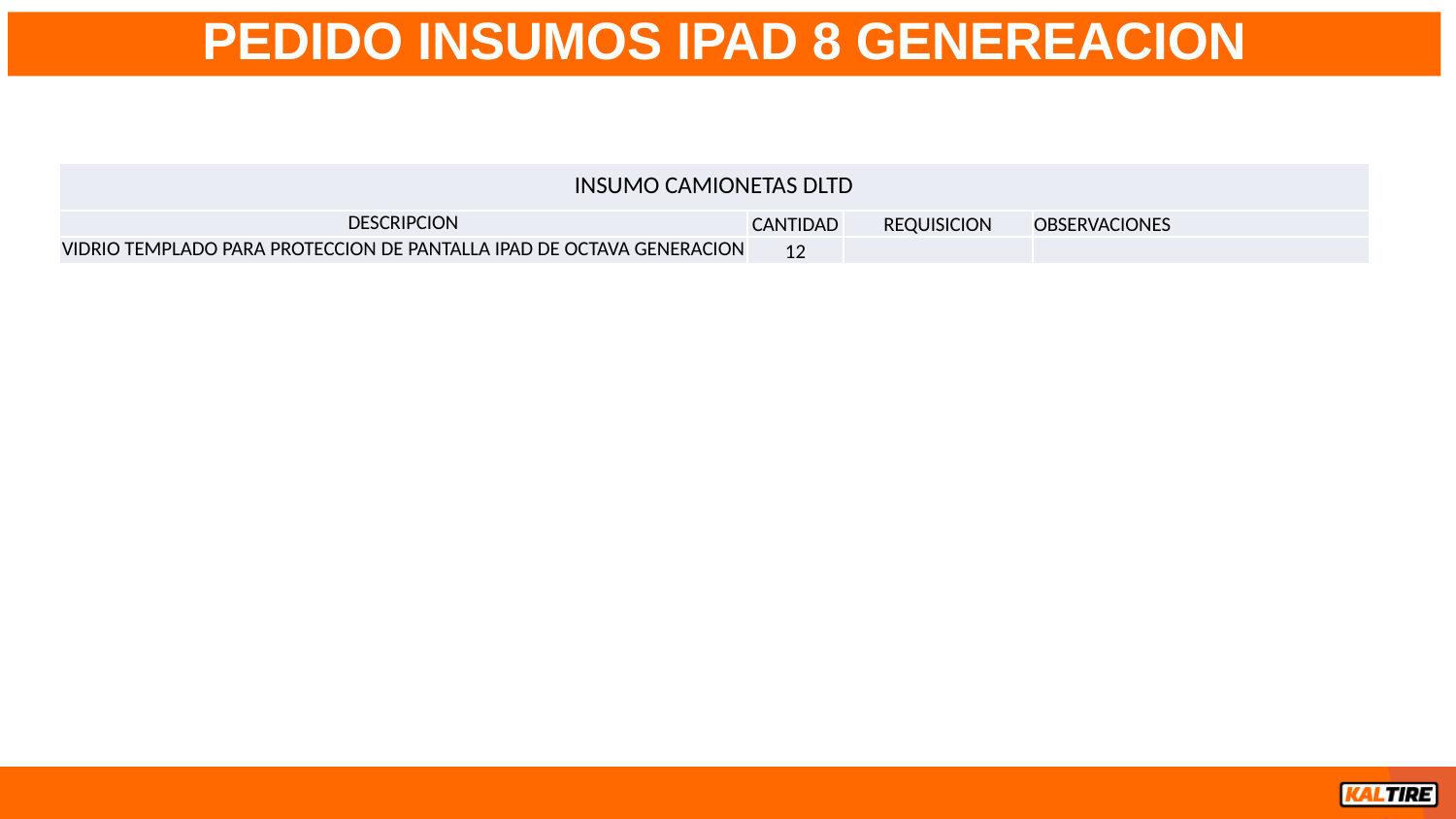

PEDIDO INSUMOS IPAD 8 GENEREACION
| INSUMO CAMIONETAS DLTD |  |  |  |
| --- | --- | --- | --- |
| DESCRIPCION | CANTIDAD | REQUISICION | OBSERVACIONES |
| VIDRIO TEMPLADO PARA PROTECCION DE PANTALLA IPAD DE OCTAVA GENERACION | 12 |  |  |